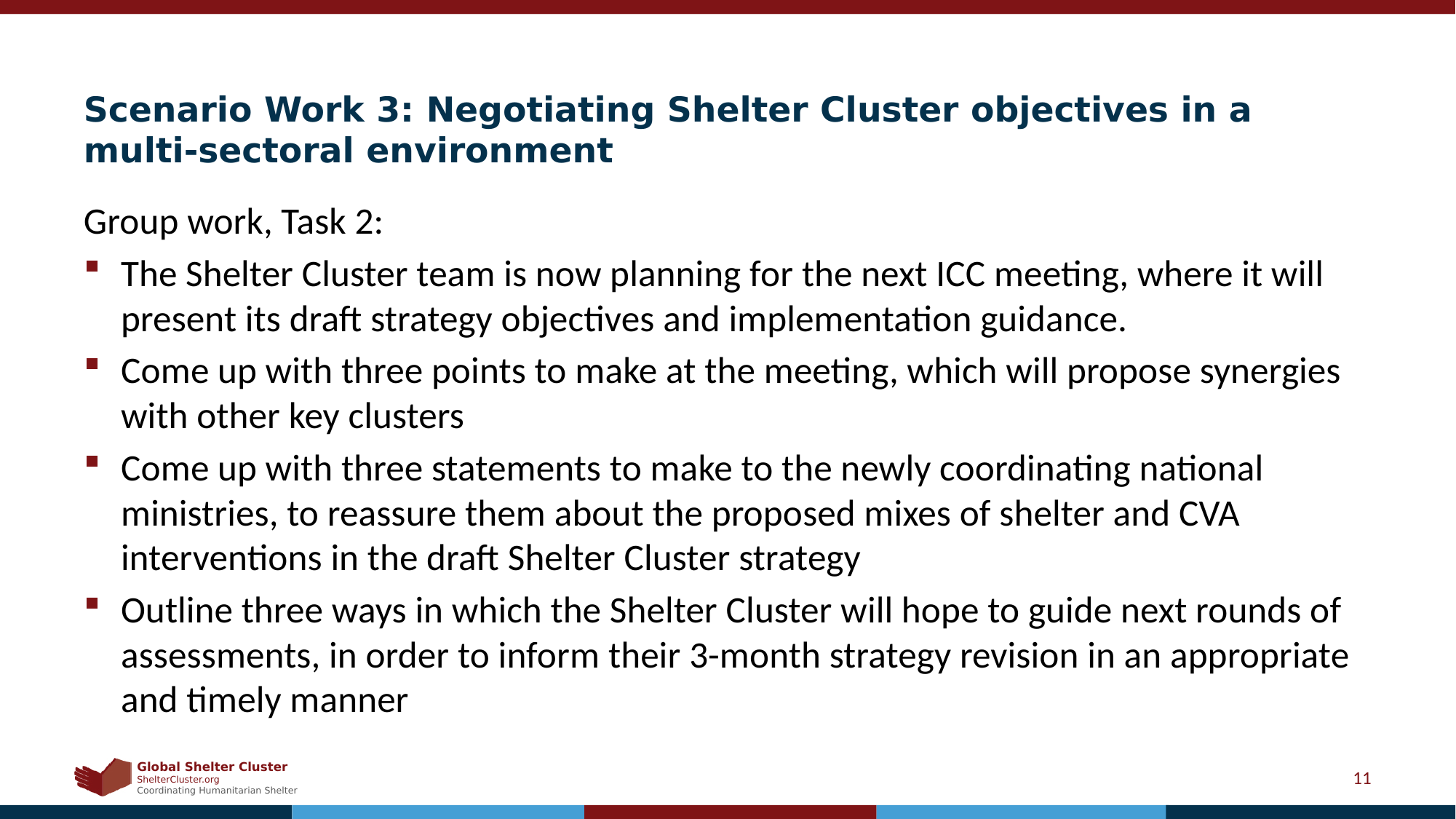

# Scenario Work 3: Negotiating Shelter Cluster objectives in a multi-sectoral environment
Group work, Task 2:
The Shelter Cluster team is now planning for the next ICC meeting, where it will present its draft strategy objectives and implementation guidance.
Come up with three points to make at the meeting, which will propose synergies with other key clusters
Come up with three statements to make to the newly coordinating national ministries, to reassure them about the proposed mixes of shelter and CVA interventions in the draft Shelter Cluster strategy
Outline three ways in which the Shelter Cluster will hope to guide next rounds of assessments, in order to inform their 3-month strategy revision in an appropriate and timely manner
11